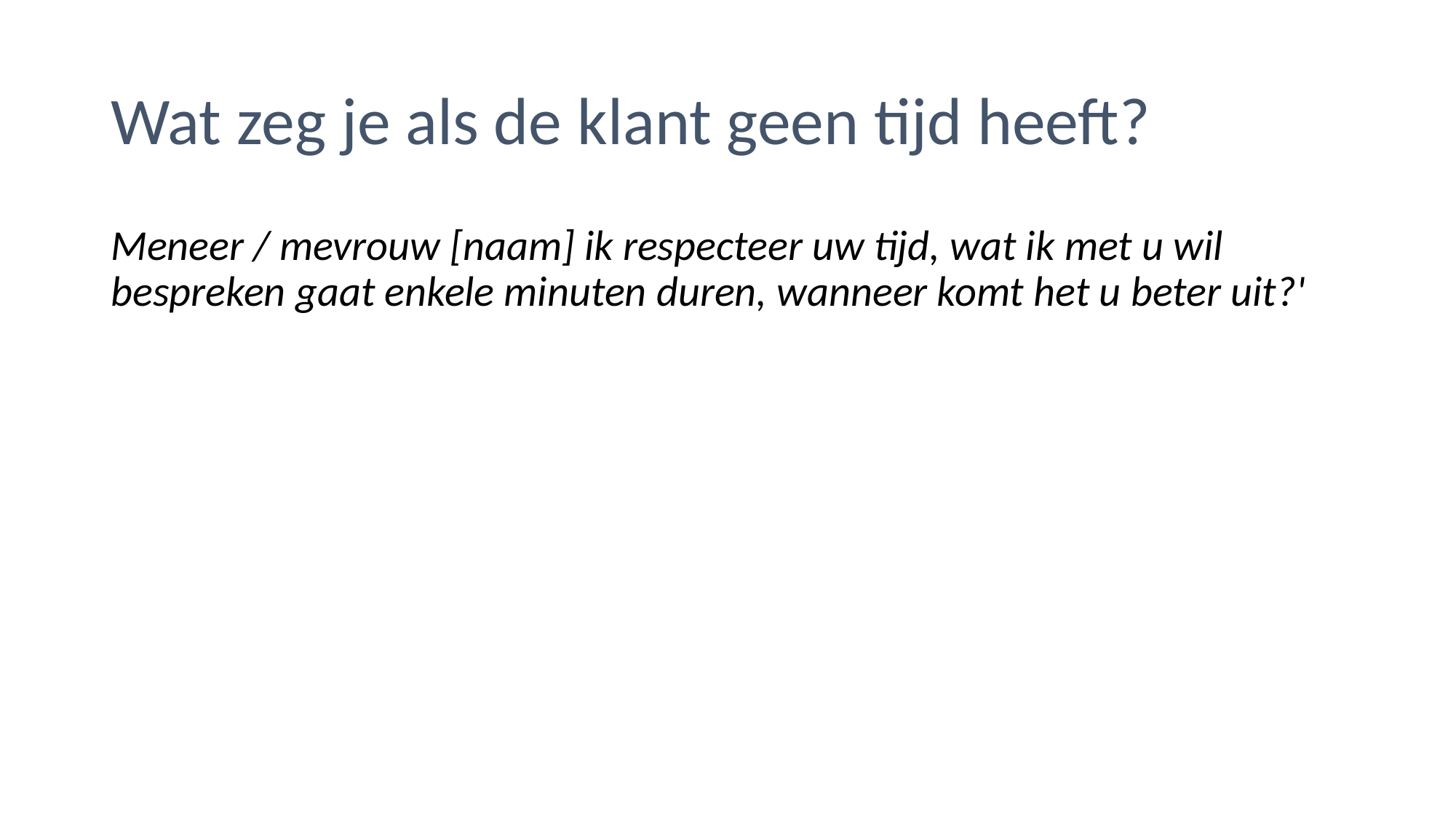

# Wat zeg je als de klant geen tijd heeft?
Meneer / mevrouw [naam] ik respecteer uw tijd, wat ik met u wil bespreken gaat enkele minuten duren, wanneer komt het u beter uit?'